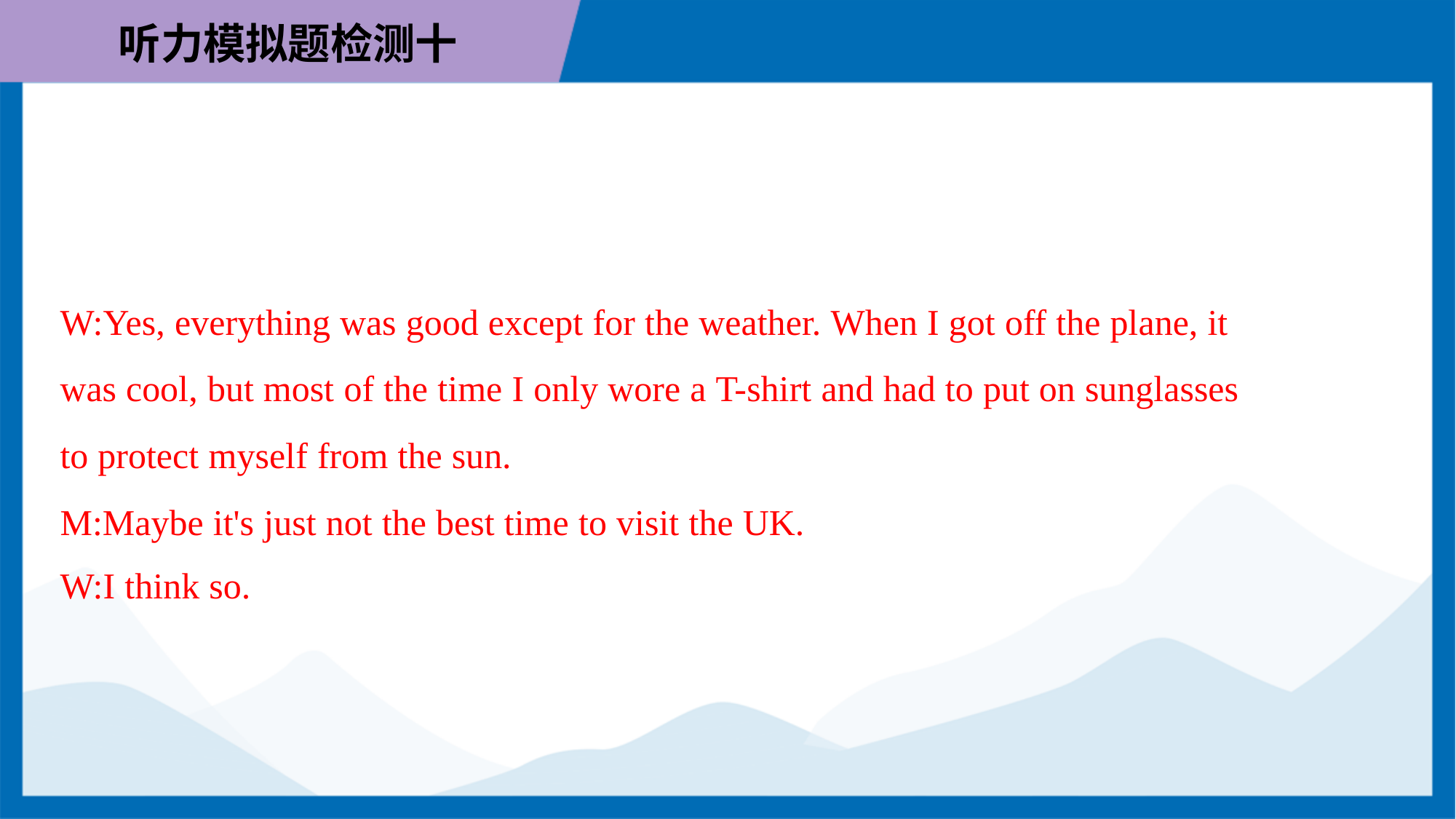

W:Yes, everything was good except for the weather. When I got off the plane, it
was cool, but most of the time I only wore a T-shirt and had to put on sunglasses
to protect myself from the sun.
M:Maybe it's just not the best time to visit the UK.
W:I think so.